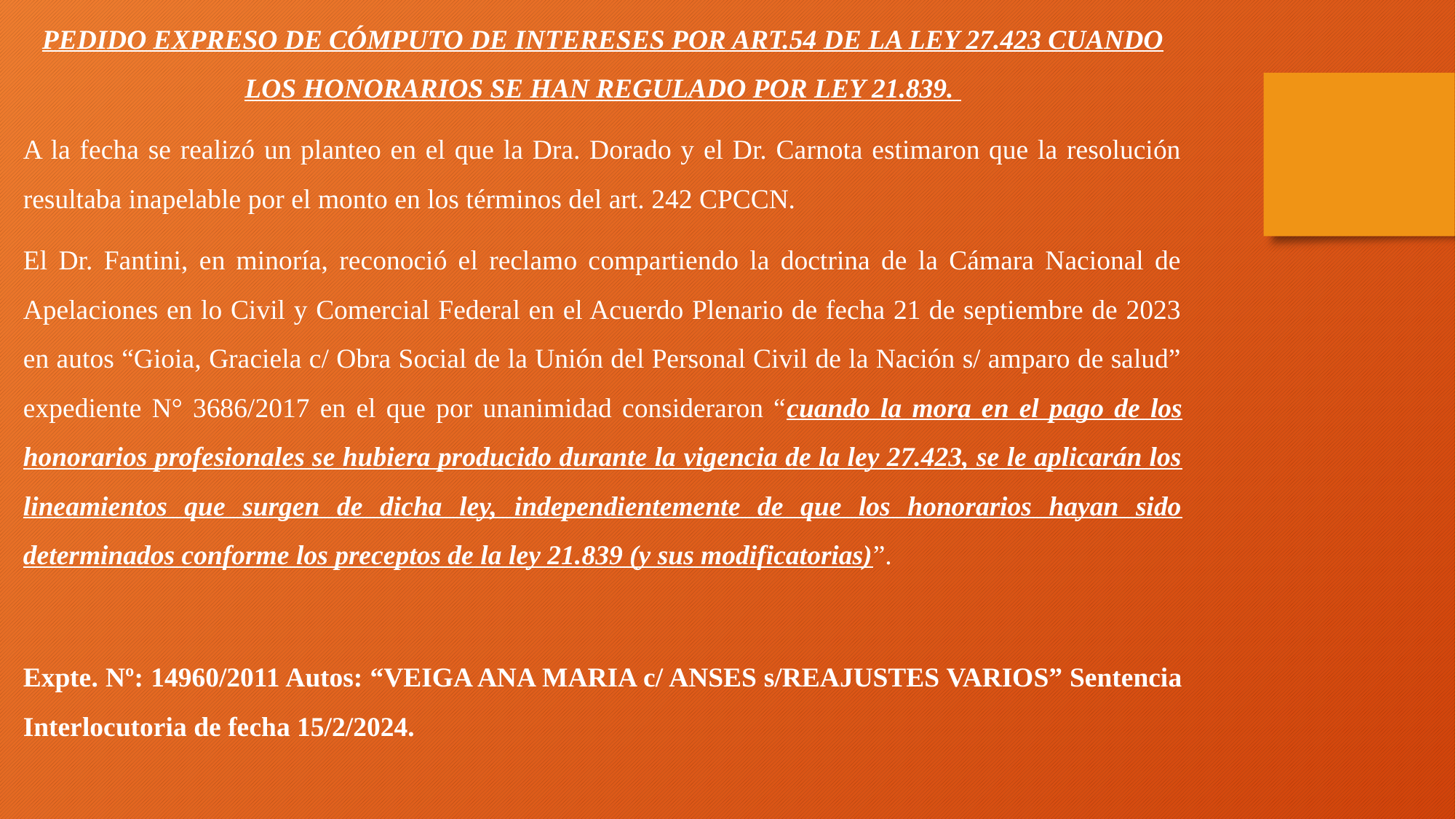

PEDIDO EXPRESO DE CÓMPUTO DE INTERESES POR ART.54 DE LA LEY 27.423 CUANDO LOS HONORARIOS SE HAN REGULADO POR LEY 21.839.
A la fecha se realizó un planteo en el que la Dra. Dorado y el Dr. Carnota estimaron que la resolución resultaba inapelable por el monto en los términos del art. 242 CPCCN.
El Dr. Fantini, en minoría, reconoció el reclamo compartiendo la doctrina de la Cámara Nacional de Apelaciones en lo Civil y Comercial Federal en el Acuerdo Plenario de fecha 21 de septiembre de 2023 en autos “Gioia, Graciela c/ Obra Social de la Unión del Personal Civil de la Nación s/ amparo de salud” expediente N° 3686/2017 en el que por unanimidad consideraron “cuando la mora en el pago de los honorarios profesionales se hubiera producido durante la vigencia de la ley 27.423, se le aplicarán los lineamientos que surgen de dicha ley, independientemente de que los honorarios hayan sido determinados conforme los preceptos de la ley 21.839 (y sus modificatorias)”.

Expte. Nº: 14960/2011 Autos: “VEIGA ANA MARIA c/ ANSES s/REAJUSTES VARIOS” Sentencia Interlocutoria de fecha 15/2/2024.